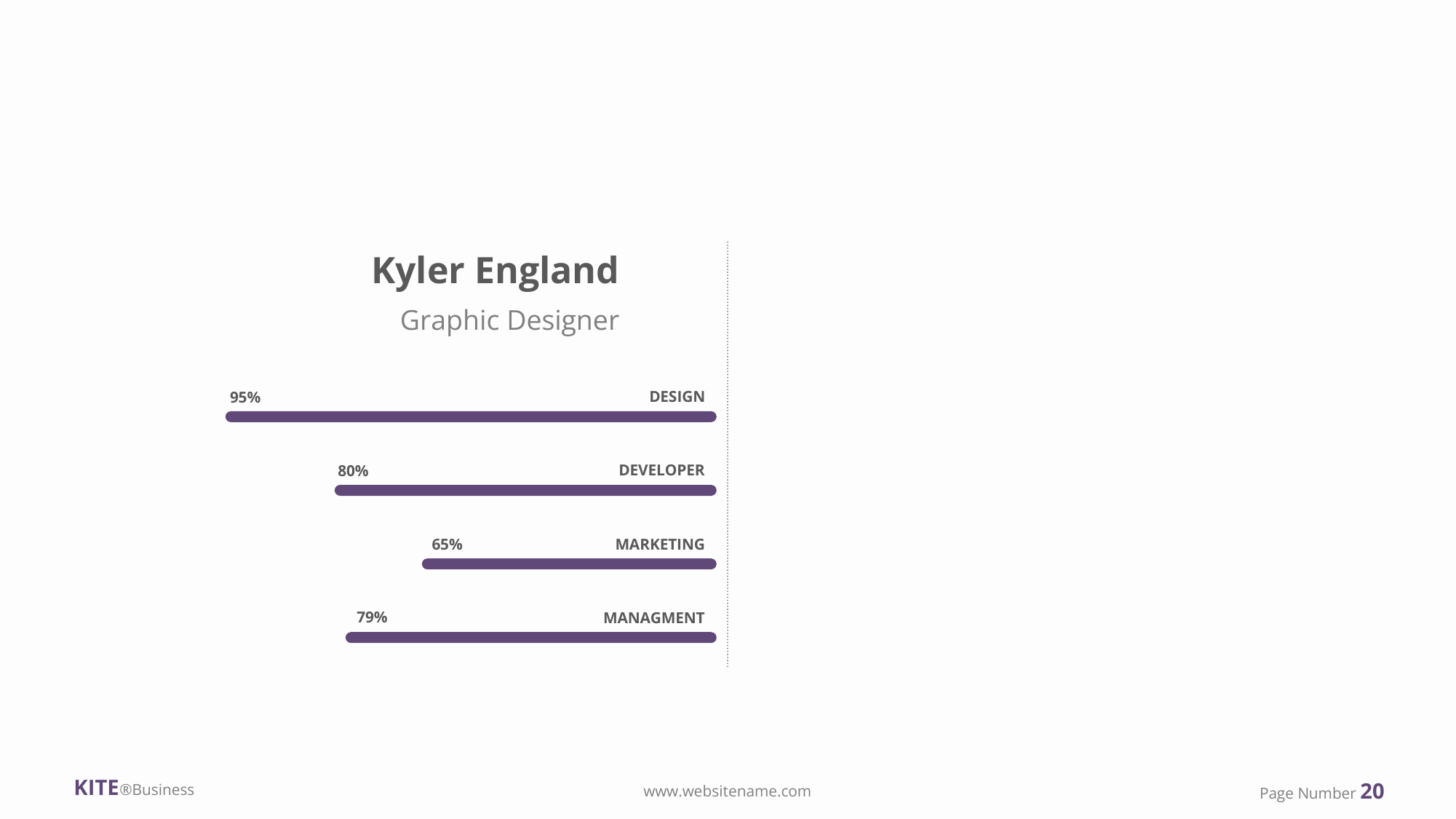

Kyler England

Graphic Designer
DESIGN
95%

DEVELOPER
80%

65%
MARKETING

79%
MANAGMENT

KITE®Business
Page Number 20
www.websitename.com